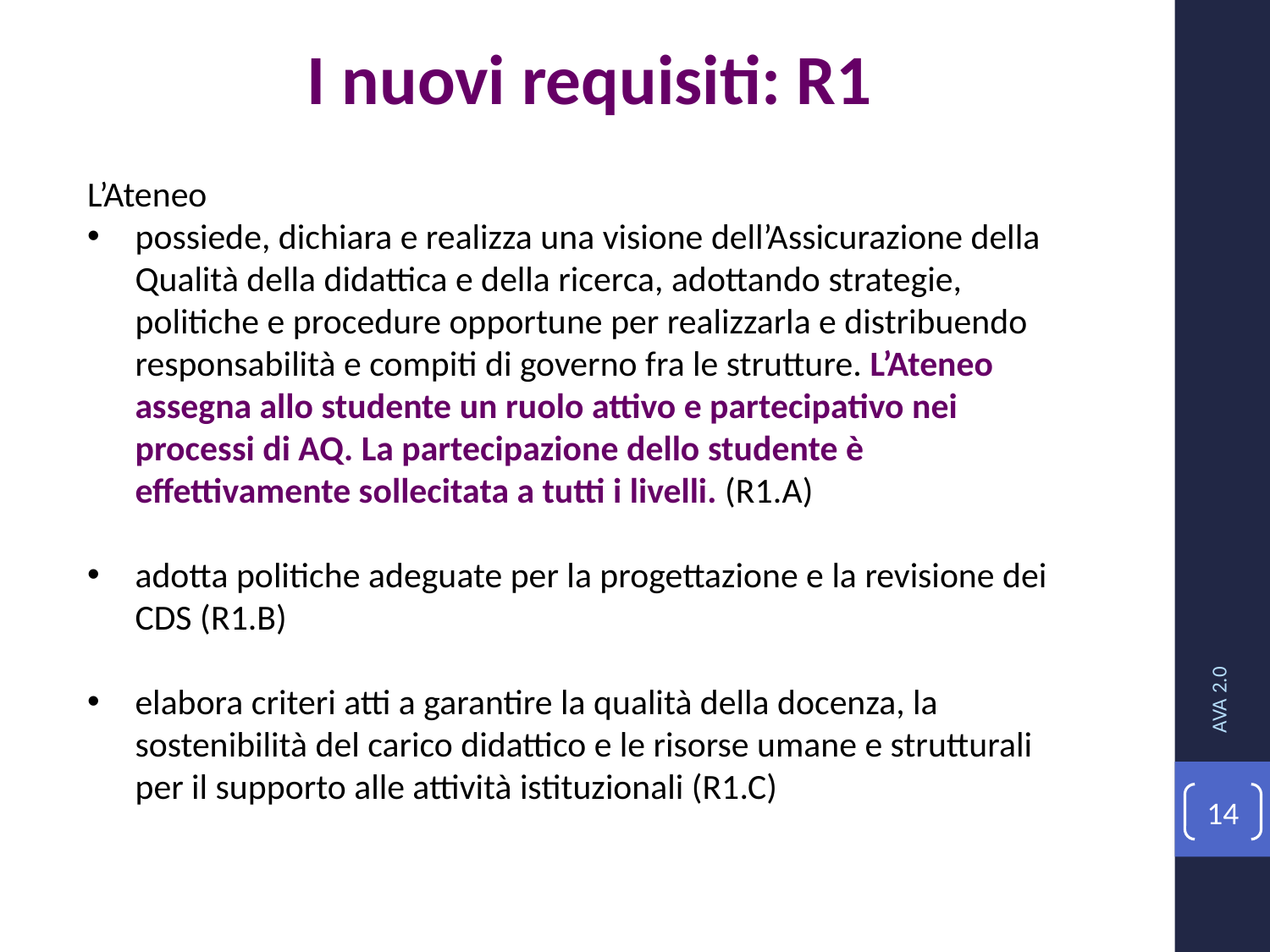

I nuovi requisiti: R1
L’Ateneo
possiede, dichiara e realizza una visione dell’Assicurazione della Qualità della didattica e della ricerca, adottando strategie, politiche e procedure opportune per realizzarla e distribuendo responsabilità e compiti di governo fra le strutture. L’Ateneo assegna allo studente un ruolo attivo e partecipativo nei processi di AQ. La partecipazione dello studente è effettivamente sollecitata a tutti i livelli. (R1.A)

adotta politiche adeguate per la progettazione e la revisione dei CDS (R1.B)

elabora criteri atti a garantire la qualità della docenza, la sostenibilità del carico didattico e le risorse umane e strutturali per il supporto alle attività istituzionali (R1.C)

AVA 2.0
14